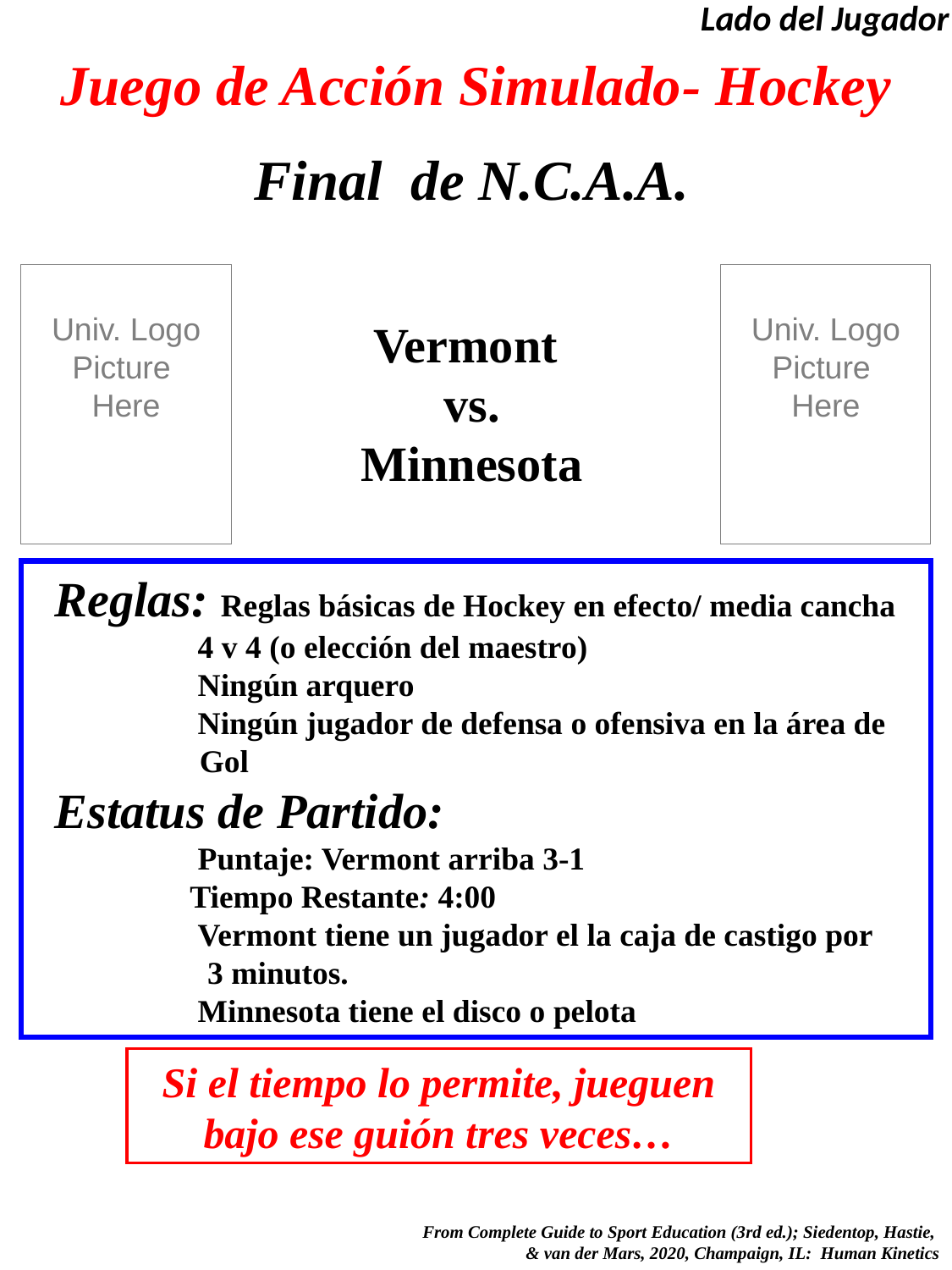

Lado del Jugador
# Juego de Acción Simulado- Hockey
Final  de N.C.A.A.

Vermont
vs.
Minnesota

Univ. Logo
Picture
Here

Univ. Logo
Picture
Here

Reglas: Reglas básicas de Hockey en efecto/ media cancha
	  4 v 4 (o elección del maestro)
	  Ningún arquero
	  Ningún jugador de defensa o ofensiva en la área de
                  Gol
Estatus de Partido:
	  Puntaje: Vermont arriba 3-1
	 Tiempo Restante: 4:00
	  Vermont tiene un jugador el la caja de castigo por
                   3 minutos.
	  Minnesota tiene el disco o pelota
Si el tiempo lo permite, jueguen bajo ese guión tres veces…
 From Complete Guide to Sport Education (3rd ed.); Siedentop, Hastie,
& van der Mars, 2020, Champaign, IL:  Human Kinetics